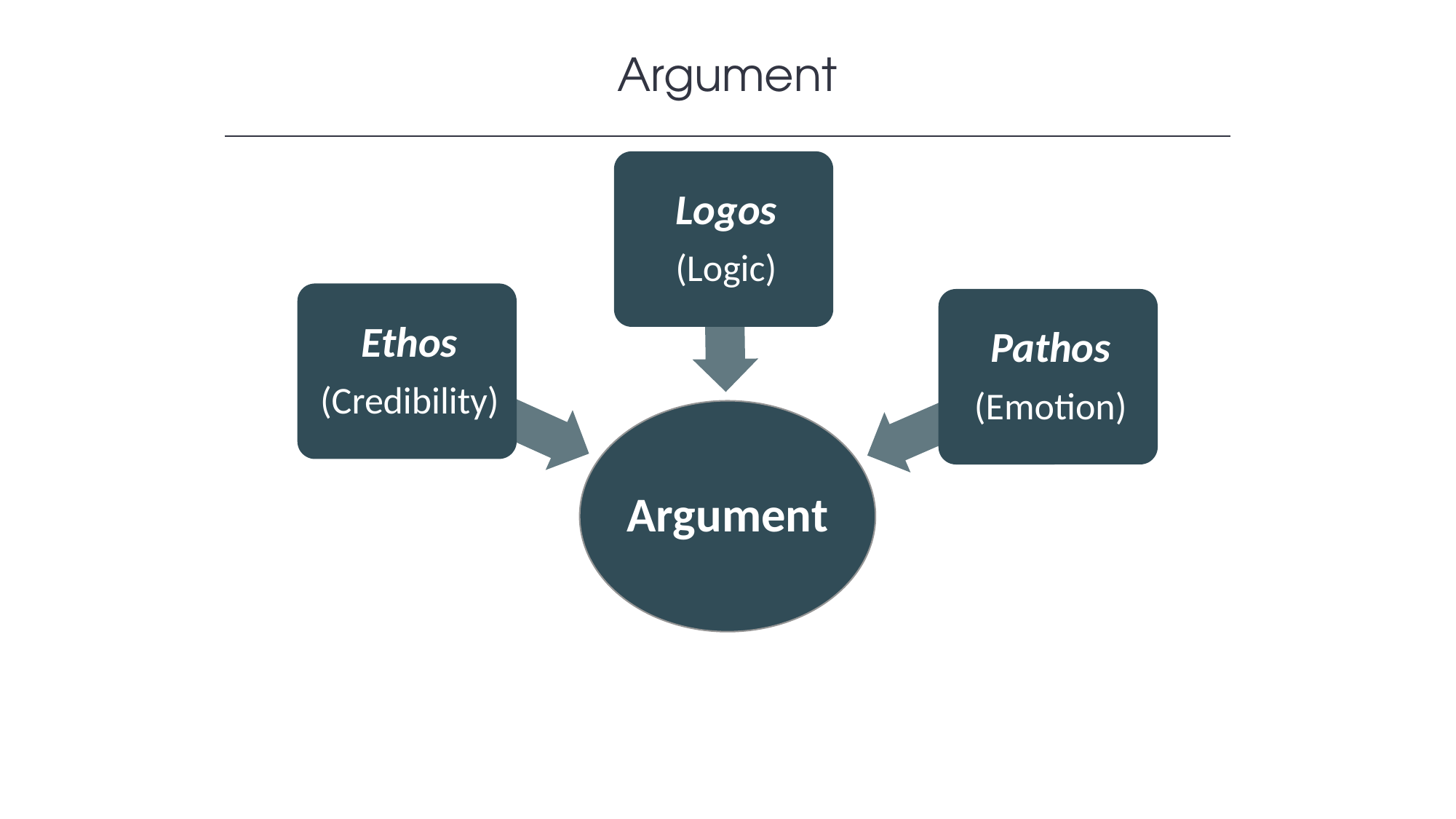

Argument
Argument
Ethos
(Credibility)
Logos
(Logic)
Pathos
(Emotion)